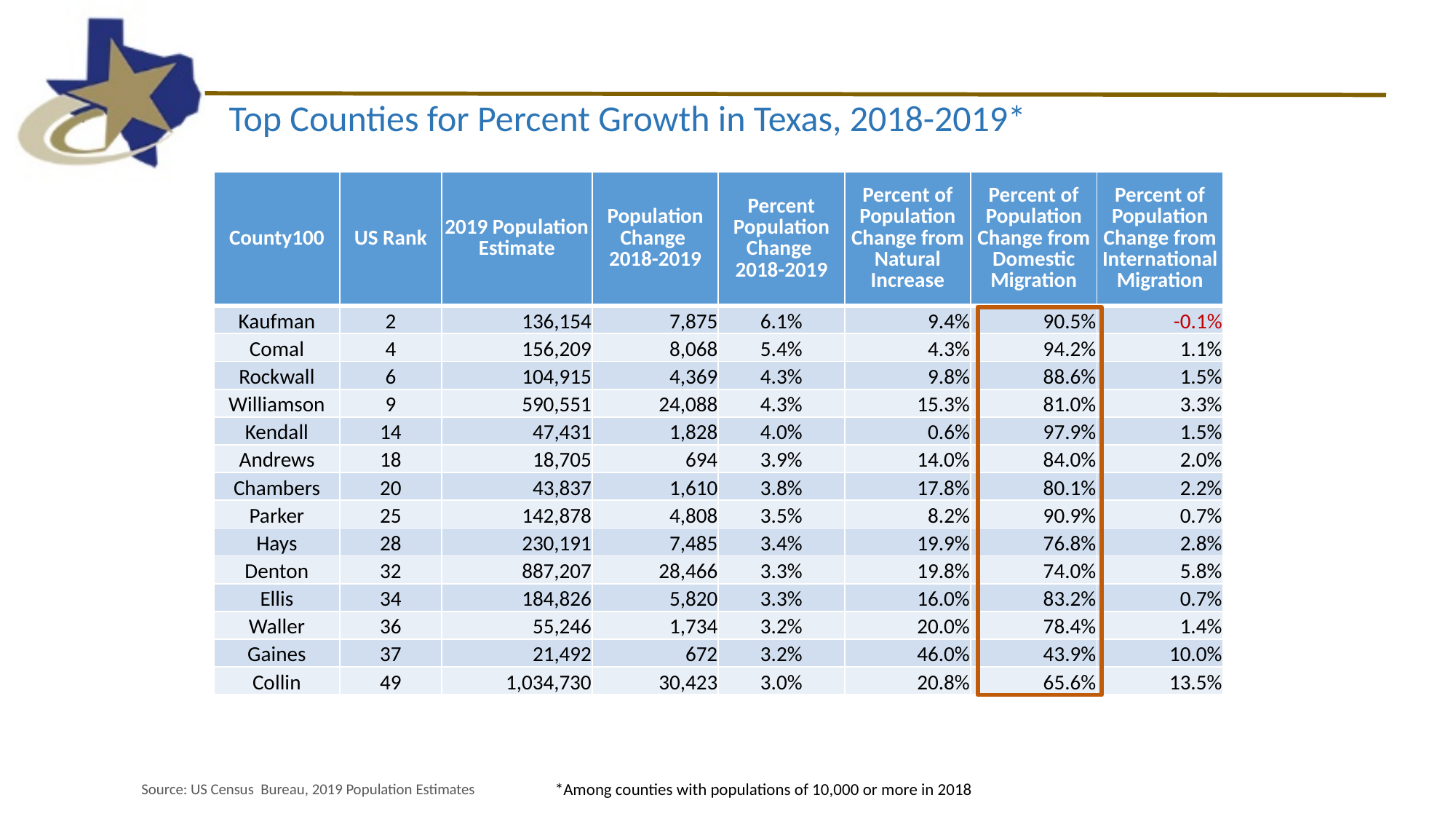

Top Counties for Percent Growth in Texas, 2018-2019*
| County100 | US Rank | 2019 Population Estimate | Population Change 2018-2019 | Percent Population Change 2018-2019 | Percent of Population Change from Natural Increase | Percent of Population Change from Domestic Migration | Percent of Population Change from International Migration |
| --- | --- | --- | --- | --- | --- | --- | --- |
| Kaufman | 2 | 136,154 | 7,875 | 6.1% | 9.4% | 90.5% | -0.1% |
| Comal | 4 | 156,209 | 8,068 | 5.4% | 4.3% | 94.2% | 1.1% |
| Rockwall | 6 | 104,915 | 4,369 | 4.3% | 9.8% | 88.6% | 1.5% |
| Williamson | 9 | 590,551 | 24,088 | 4.3% | 15.3% | 81.0% | 3.3% |
| Kendall | 14 | 47,431 | 1,828 | 4.0% | 0.6% | 97.9% | 1.5% |
| Andrews | 18 | 18,705 | 694 | 3.9% | 14.0% | 84.0% | 2.0% |
| Chambers | 20 | 43,837 | 1,610 | 3.8% | 17.8% | 80.1% | 2.2% |
| Parker | 25 | 142,878 | 4,808 | 3.5% | 8.2% | 90.9% | 0.7% |
| Hays | 28 | 230,191 | 7,485 | 3.4% | 19.9% | 76.8% | 2.8% |
| Denton | 32 | 887,207 | 28,466 | 3.3% | 19.8% | 74.0% | 5.8% |
| Ellis | 34 | 184,826 | 5,820 | 3.3% | 16.0% | 83.2% | 0.7% |
| Waller | 36 | 55,246 | 1,734 | 3.2% | 20.0% | 78.4% | 1.4% |
| Gaines | 37 | 21,492 | 672 | 3.2% | 46.0% | 43.9% | 10.0% |
| Collin | 49 | 1,034,730 | 30,423 | 3.0% | 20.8% | 65.6% | 13.5% |

Source: US Census  Bureau, 2019 Population Estimates
*Among counties with populations of 10,000 or more in 2018